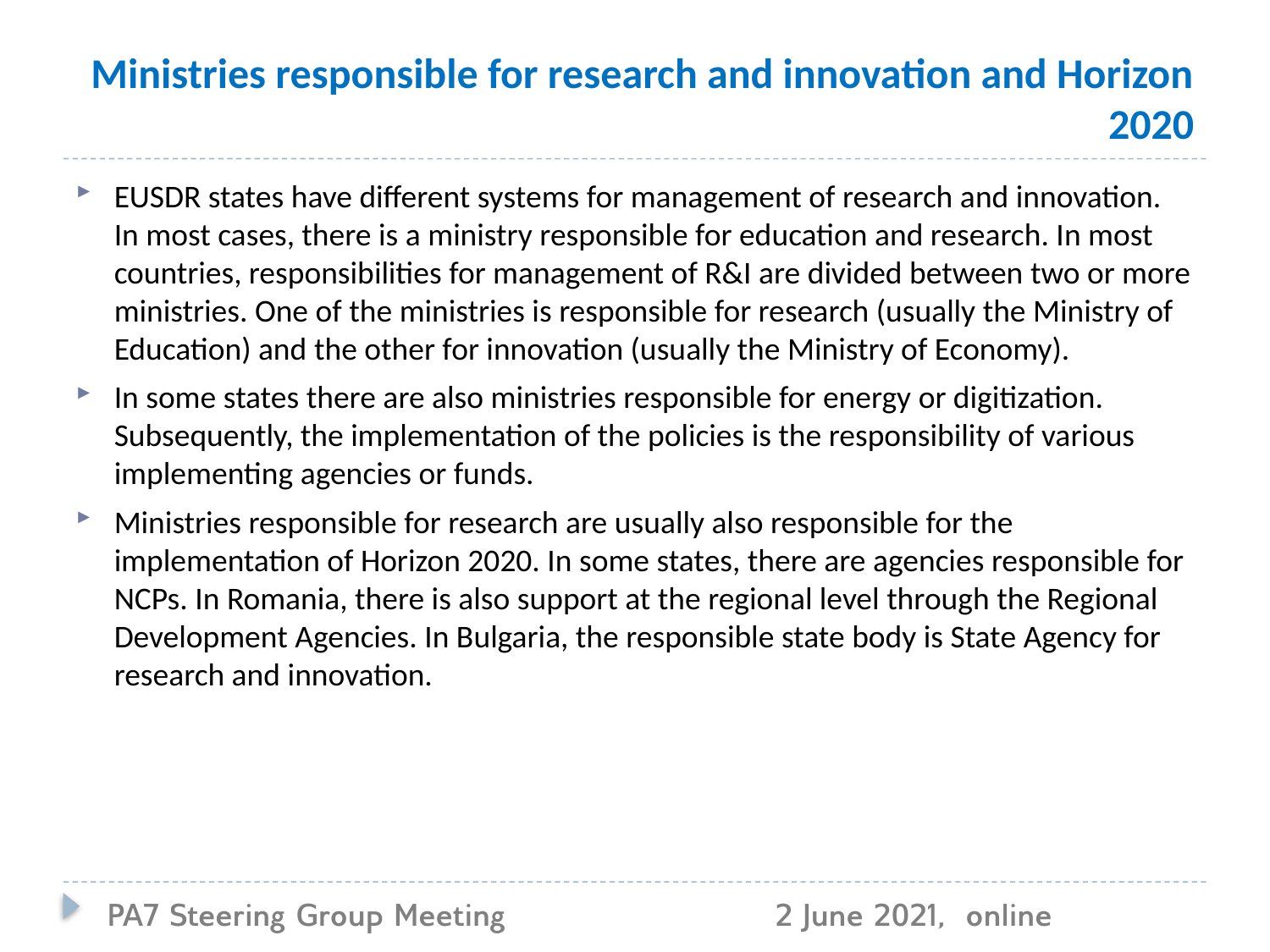

# Ministries responsible for research and innovation and Horizon 2020
EUSDR states have different systems for management of research and innovation. In most cases, there is a ministry responsible for education and research. In most countries, responsibilities for management of R&I are divided between two or more ministries. One of the ministries is responsible for research (usually the Ministry of Education) and the other for innovation (usually the Ministry of Economy).
In some states there are also ministries responsible for energy or digitization. Subsequently, the implementation of the policies is the responsibility of various implementing agencies or funds.
Ministries responsible for research are usually also responsible for the implementation of Horizon 2020. In some states, there are agencies responsible for NCPs. In Romania, there is also support at the regional level through the Regional Development Agencies. In Bulgaria, the responsible state body is State Agency for research and innovation.
PA7 Steering Group Meeting                          2 June 2021,  online